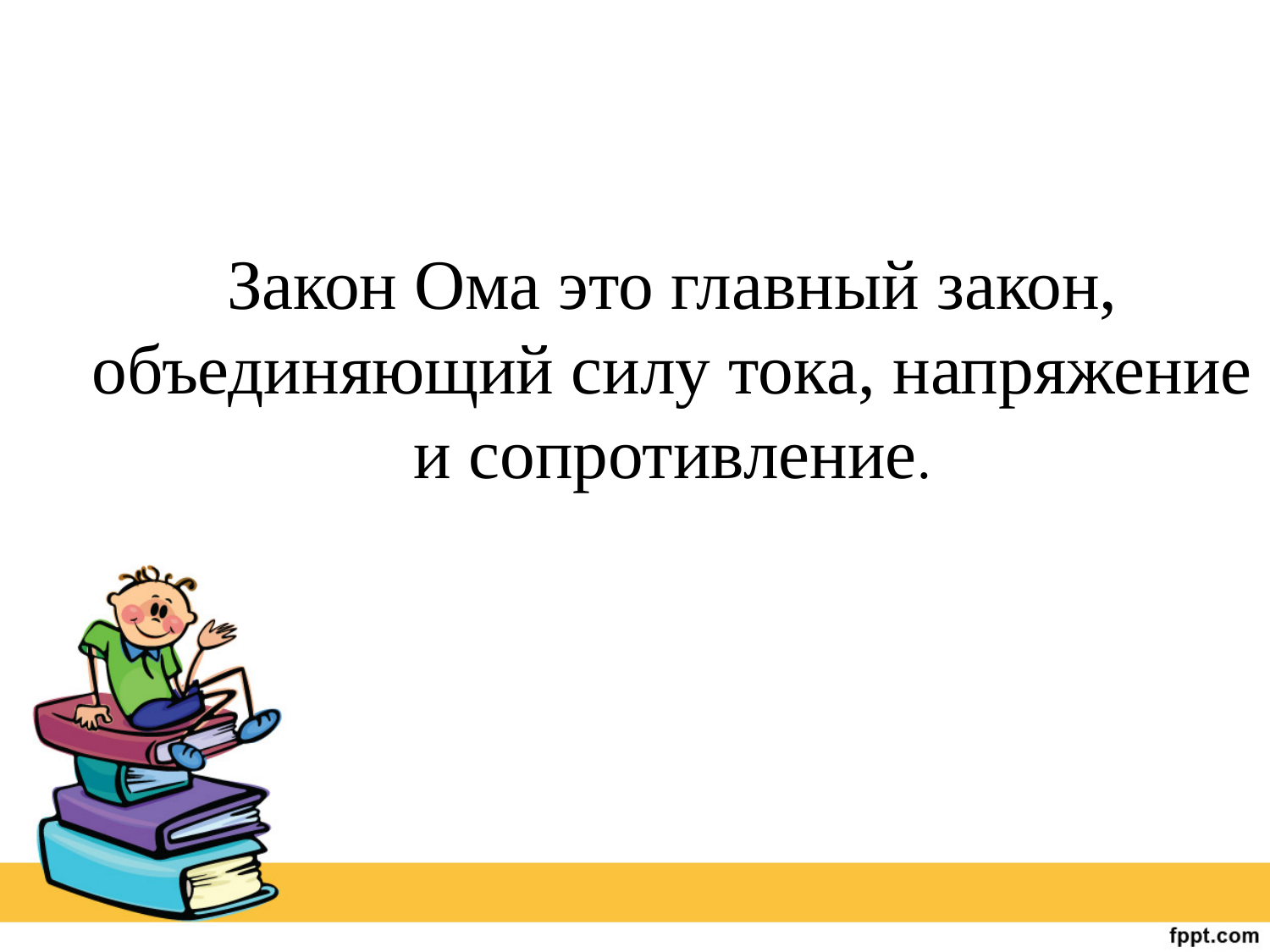

# Закон Ома это главный закон, объединяющий силу тока, напряжение и сопротивление.